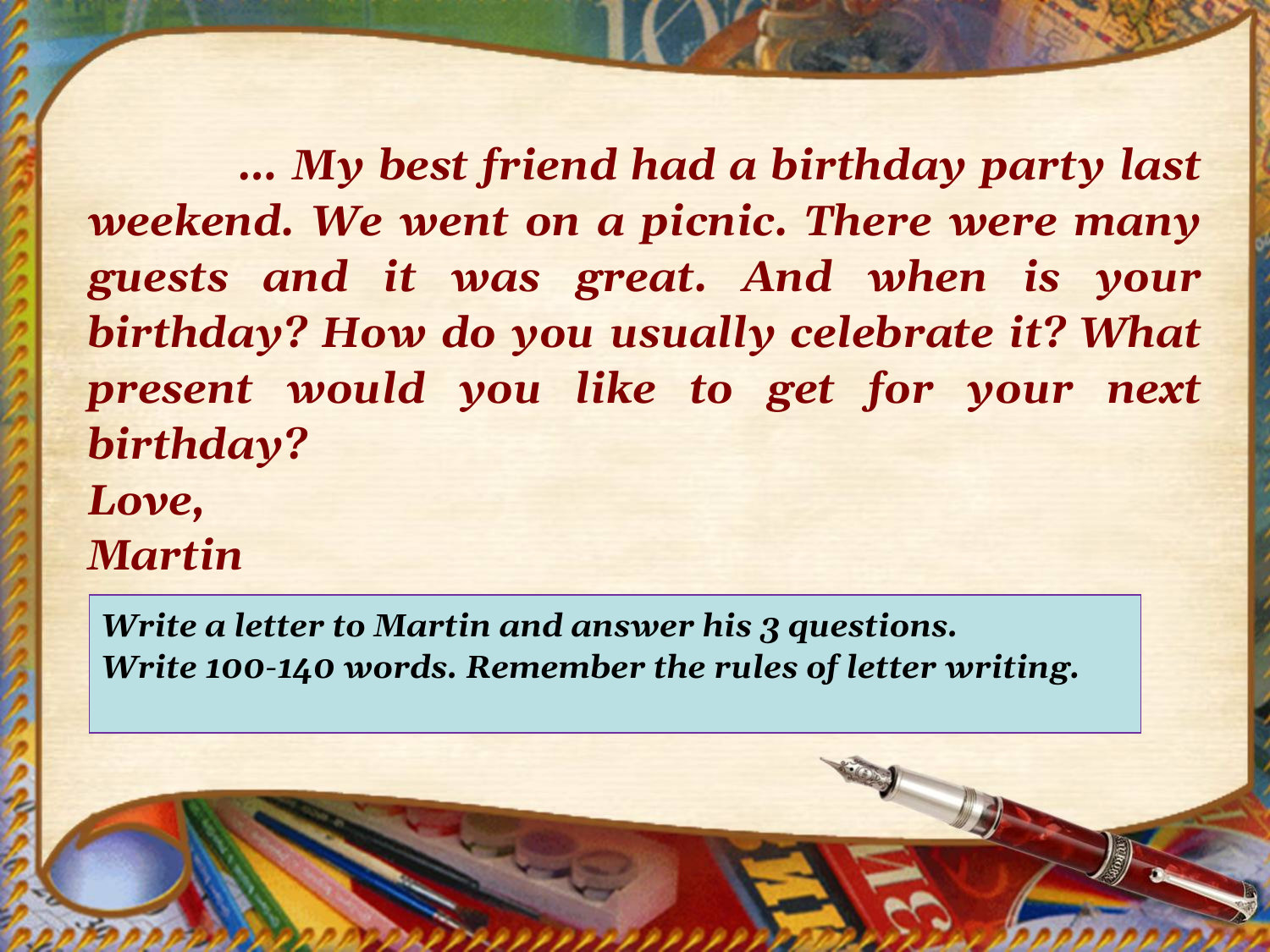

… My best friend had a birthday party last weekend. We went on a picnic. There were many guests and it was great. And when is your birthday? How do you usually celebrate it? What present would you like to get for your next birthday?
Love,
Martin

Write a letter to Martin and answer his 3 questions.
Write 100-140 words. Remember the rules of letter writing.